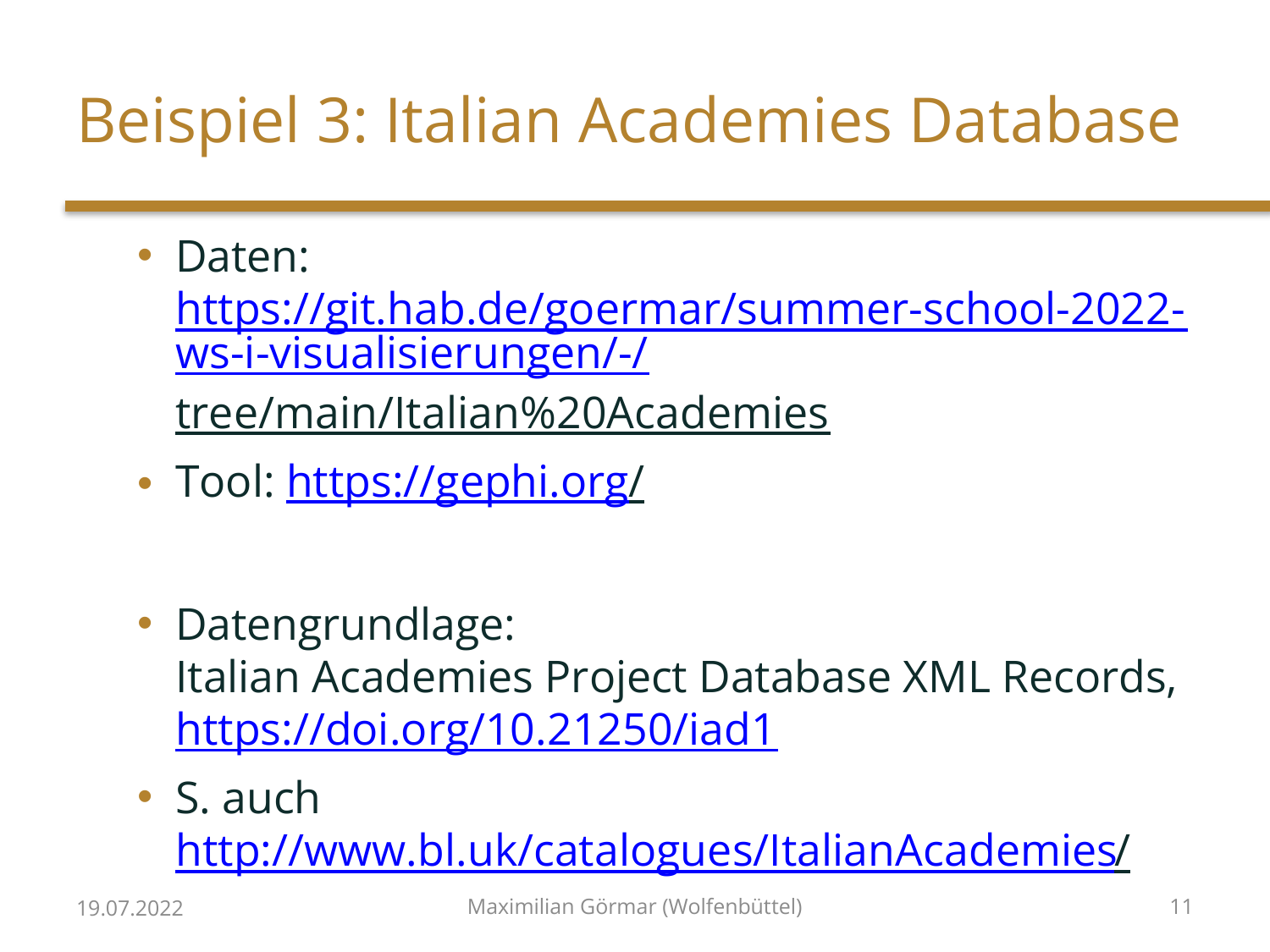

# Beispiel 3: Italian Academies Database
Daten: https://git.hab.de/goermar/summer-school-2022-ws-i-visualisierungen/-/tree/main/Italian%20Academies
Tool: https://gephi.org/

Datengrundlage:
Italian Academies Project Database XML Records, https://doi.org/10.21250/iad1
S. auch http://www.bl.uk/catalogues/ItalianAcademies/
19.07.2022
Maximilian Görmar (Wolfenbüttel)
11